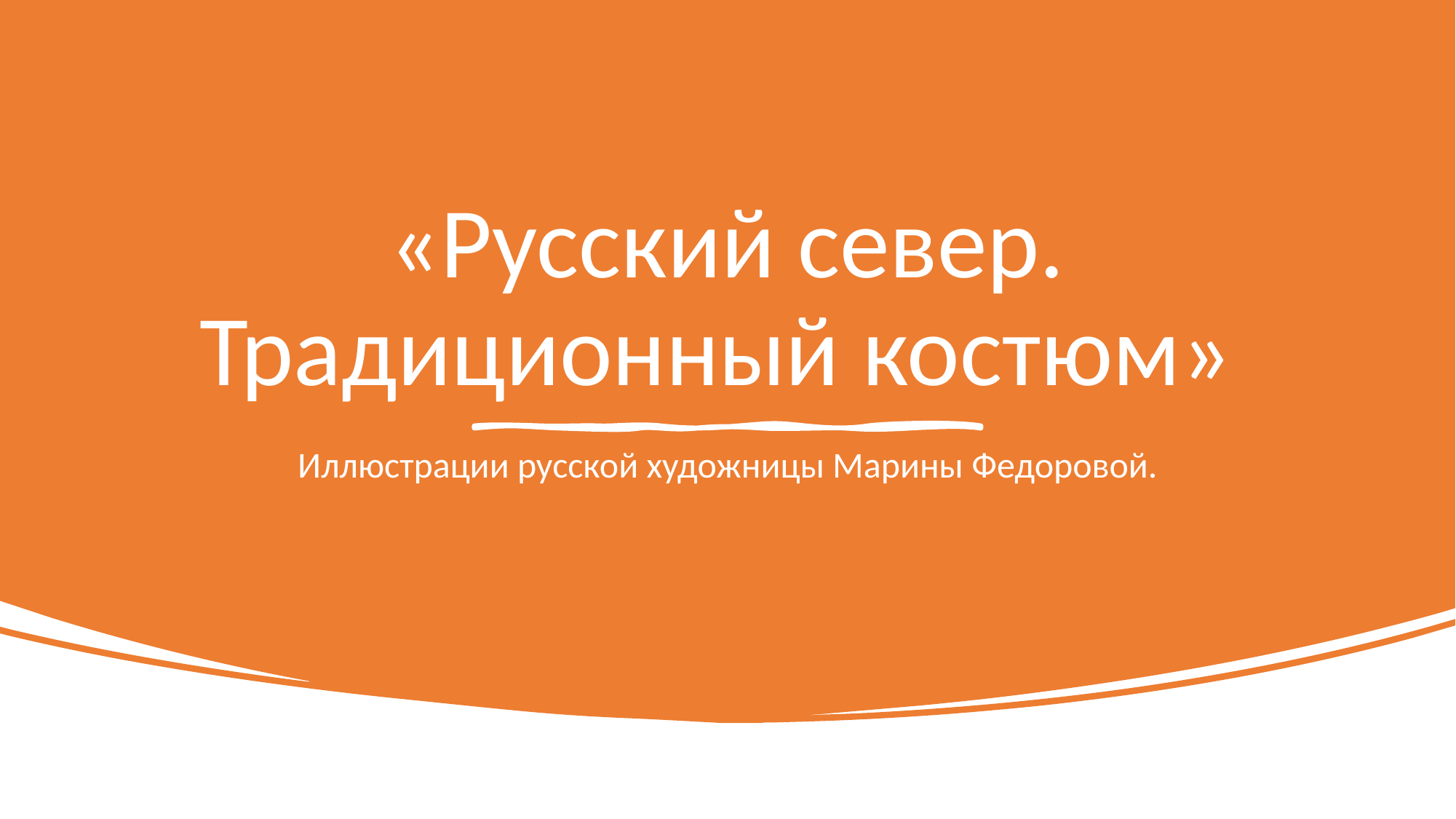

# «Русский север. Традиционный костюм»

Иллюстрации русской художницы Марины Федоровой.